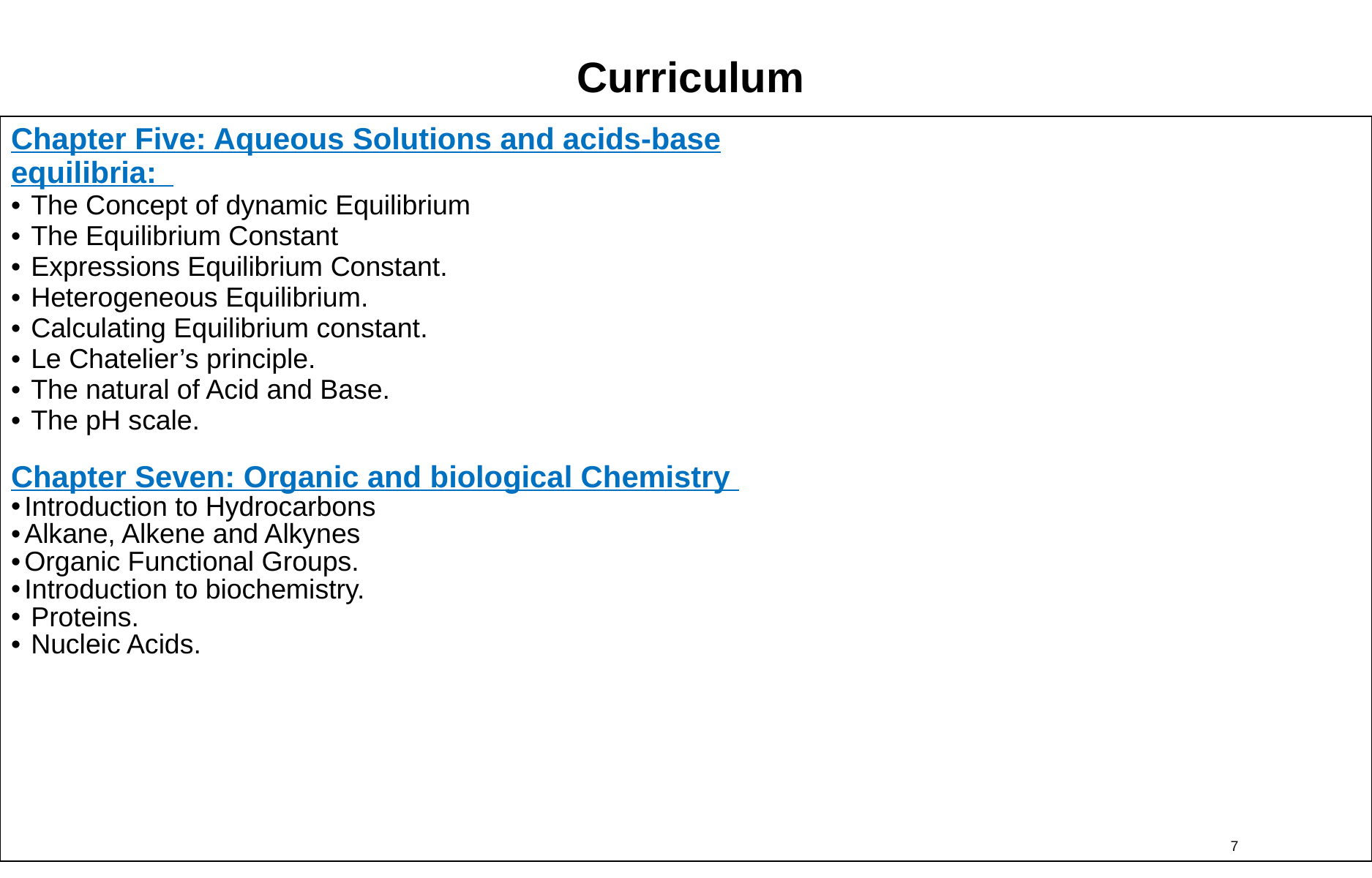

Curriculum
| Chapter Five: Aqueous Solutions and acids-base equilibria: The Concept of dynamic Equilibrium The Equilibrium Constant Expressions Equilibrium Constant. Heterogeneous Equilibrium. Calculating Equilibrium constant. Le Chatelier’s principle. The natural of Acid and Base. The pH scale. Chapter Seven: Organic and biological Chemistry Introduction to Hydrocarbons Alkane, Alkene and Alkynes Organic Functional Groups. Introduction to biochemistry. Proteins. Nucleic Acids. |  |
| --- | --- |
7